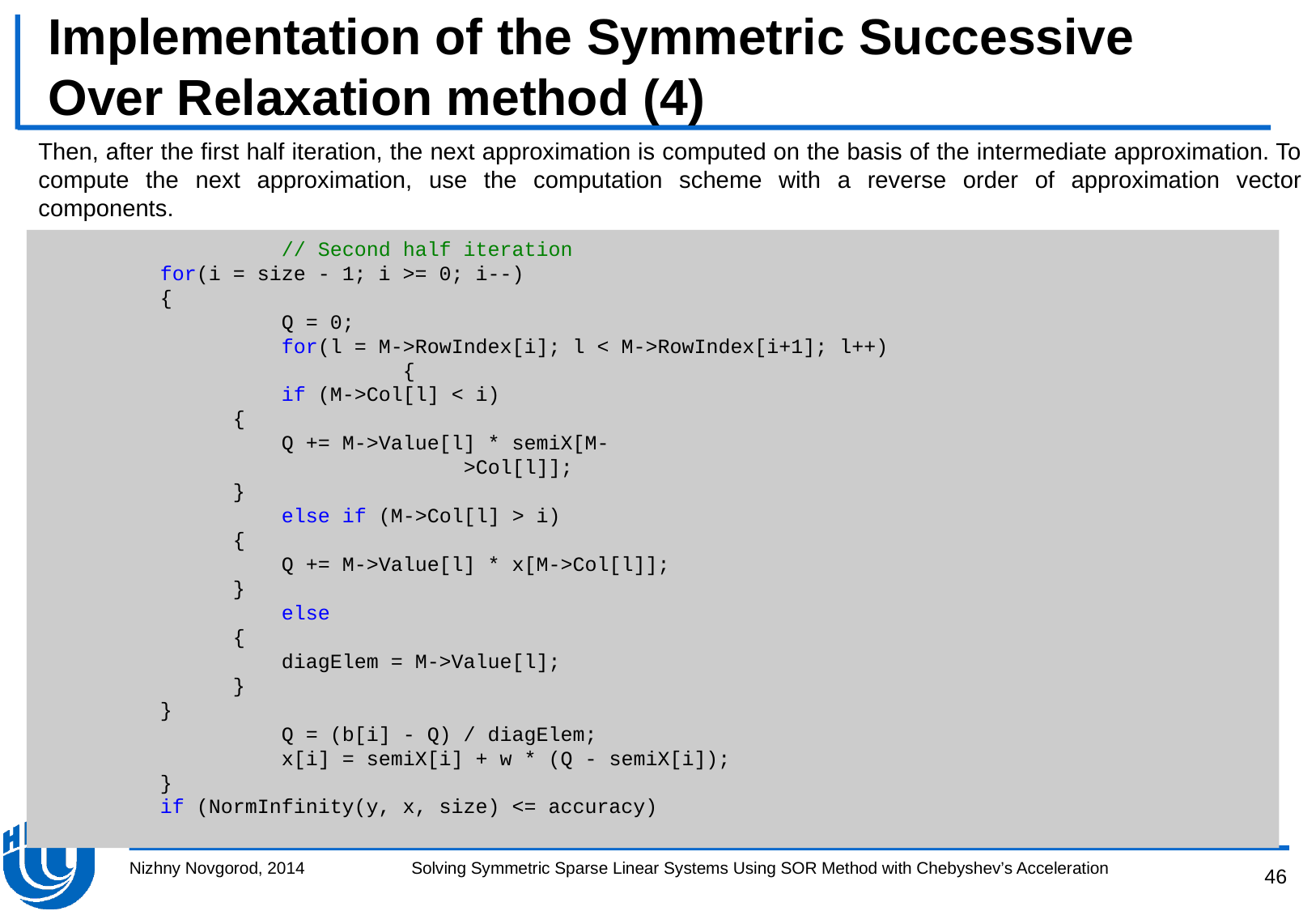

# Implementation of the Symmetric Successive Over Relaxation method (4)
Then, after the first half iteration, the next approximation is computed on the basis of the intermediate approximation. To compute the next approximation, use the computation scheme with a reverse order of approximation vector components.
		// Second half iteration
	for(i = size - 1; i >= 0; i--)
	{
		Q = 0;
		for(l = M->RowIndex[i]; l < M->RowIndex[i+1]; l++)
			{
		if (M->Col[l] < i)
                {
		Q += M->Value[l] * semiX[M-
                                   >Col[l]];
                }
		else if (M->Col[l] > i)
                {
                    Q += M->Value[l] * x[M->Col[l]];
                }
		else
                {
                    diagElem = M->Value[l];
                }
	}
		Q = (b[i] - Q) / diagElem;
		x[i] = semiX[i] + w * (Q - semiX[i]);
	}
	if (NormInfinity(y, x, size) <= accuracy)

Nizhny Novgorod, 2014
Solving Symmetric Sparse Linear Systems Using SOR Method with Chebyshev’s Acceleration